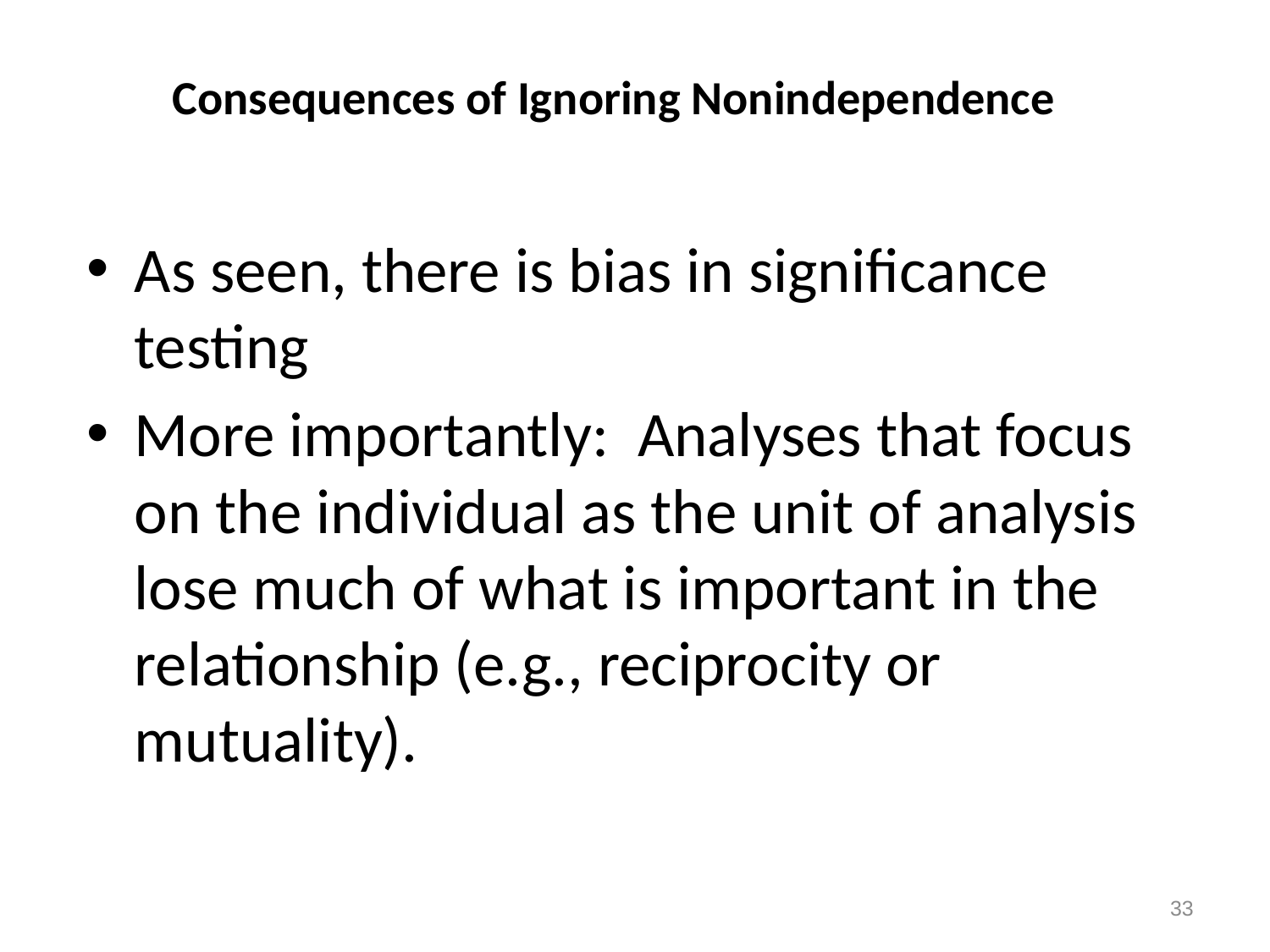

# Consequences of Ignoring Nonindependence
As seen, there is bias in significance testing
More importantly:  Analyses that focus on the individual as the unit of analysis lose much of what is important in the relationship (e.g., reciprocity or mutuality).
33